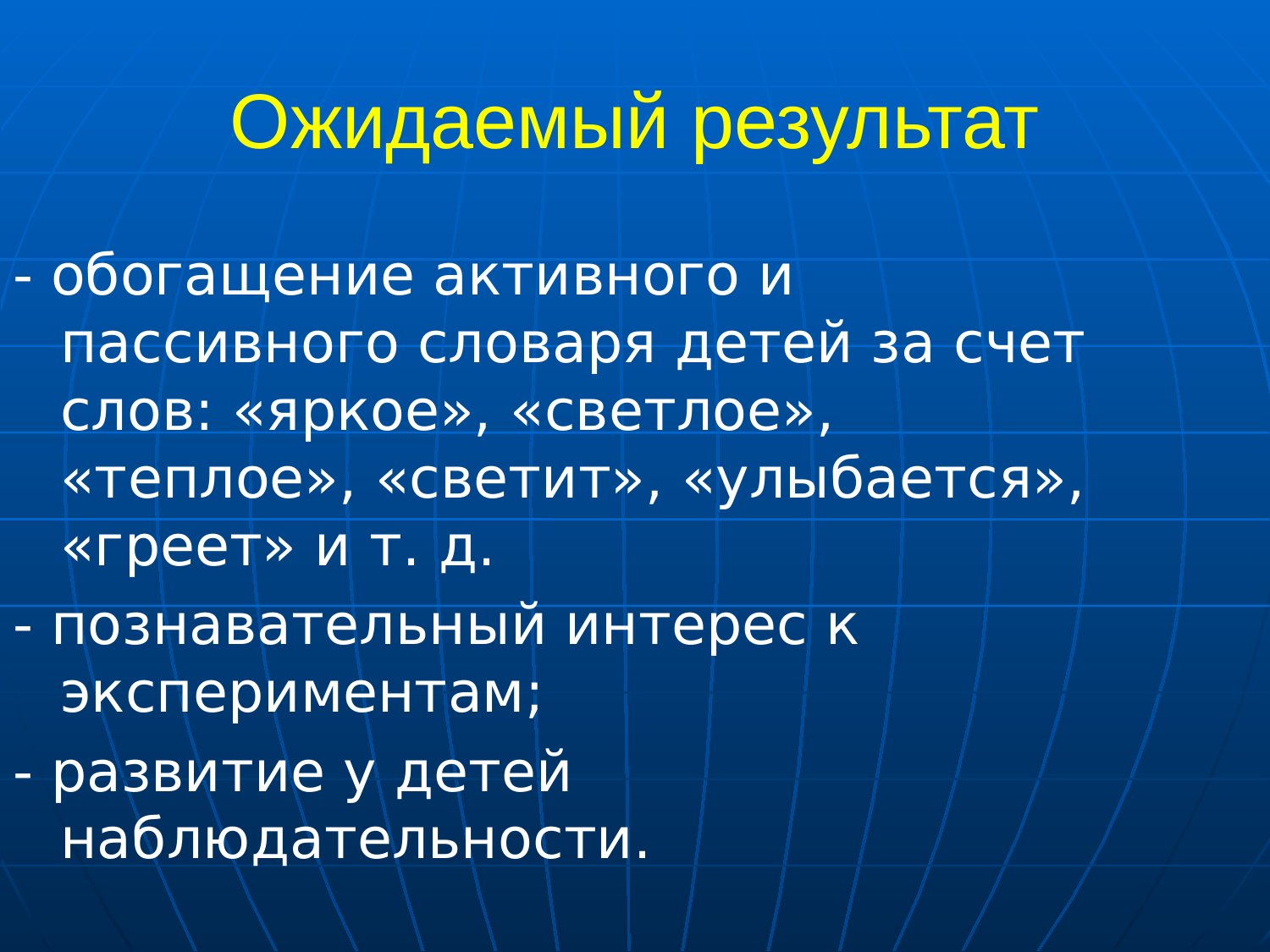

# Ожидаемый результат
- обогащение активного и пассивного словаря детей за счет слов: «яркое», «светлое», «теплое», «светит», «улыбается», «греет» и т. д.
- познавательный интерес к экспериментам;
- развитие у детей наблюдательности.